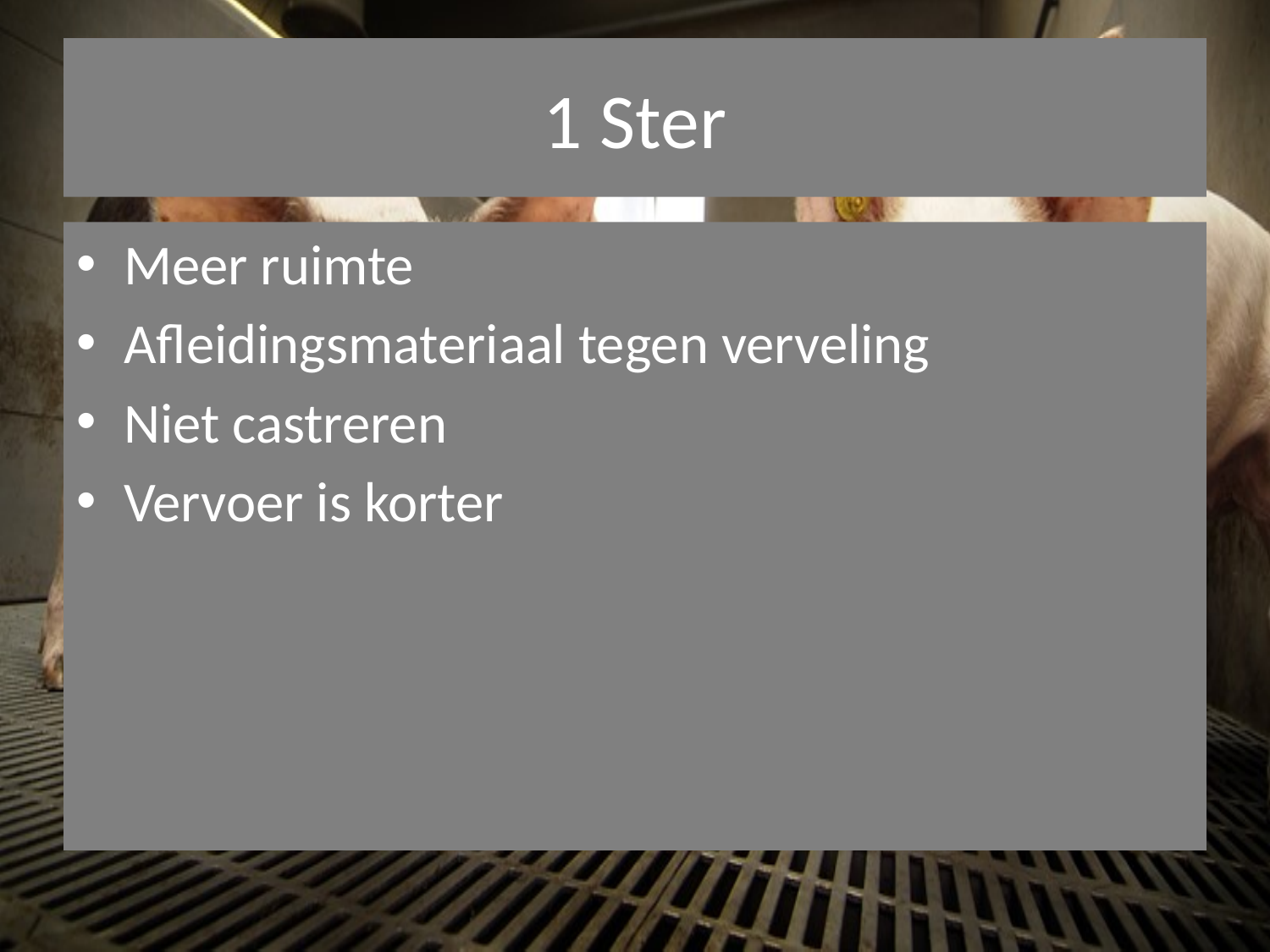

# 1 Ster
Meer ruimte
Afleidingsmateriaal tegen verveling
Niet castreren
Vervoer is korter